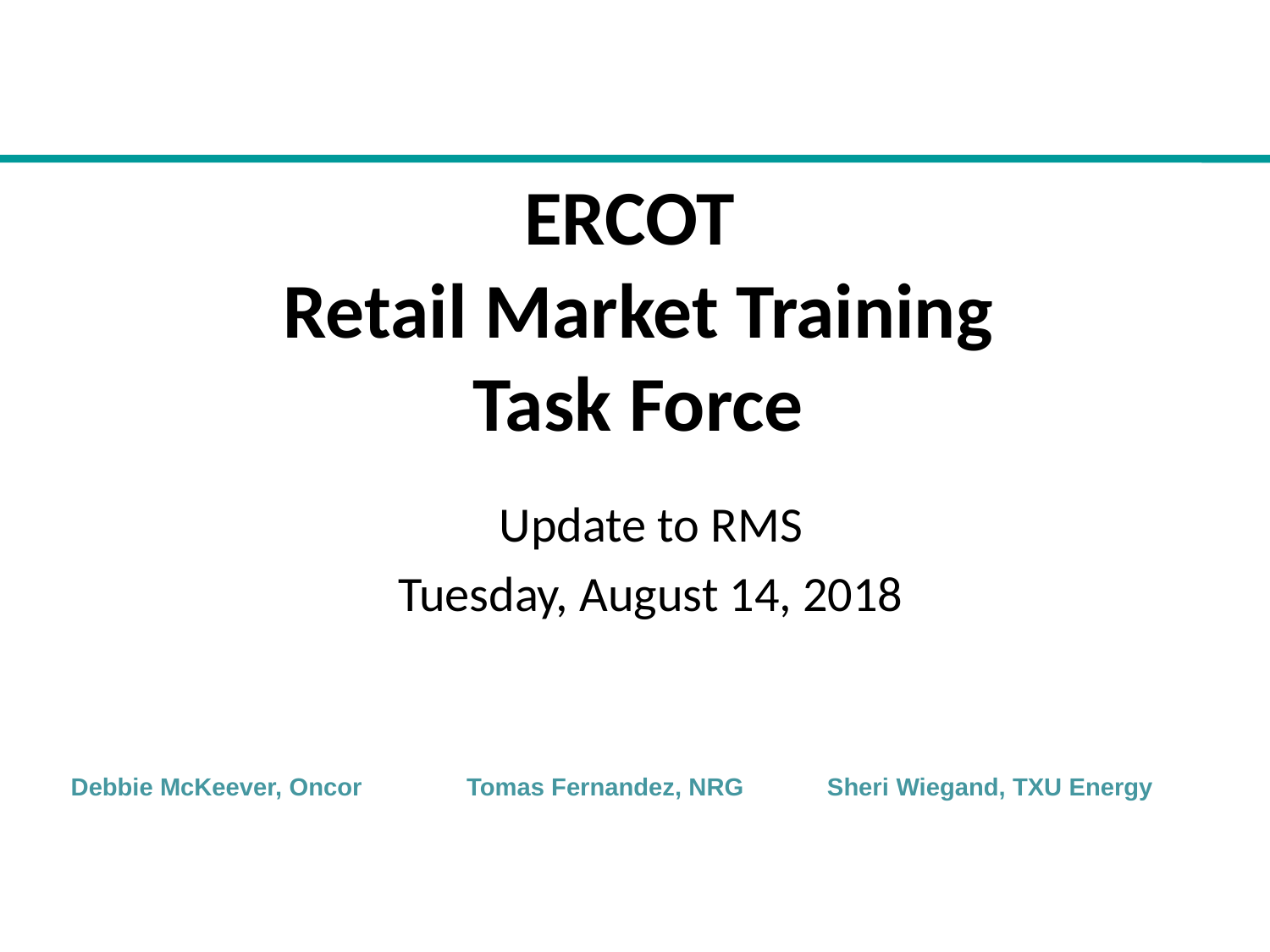

# ERCOT Retail Market Training Task Force
Update to RMS
Tuesday, August 14, 2018

Debbie McKeever, Oncor               Tomas Fernandez, NRG            Sheri Wiegand, TXU Energy